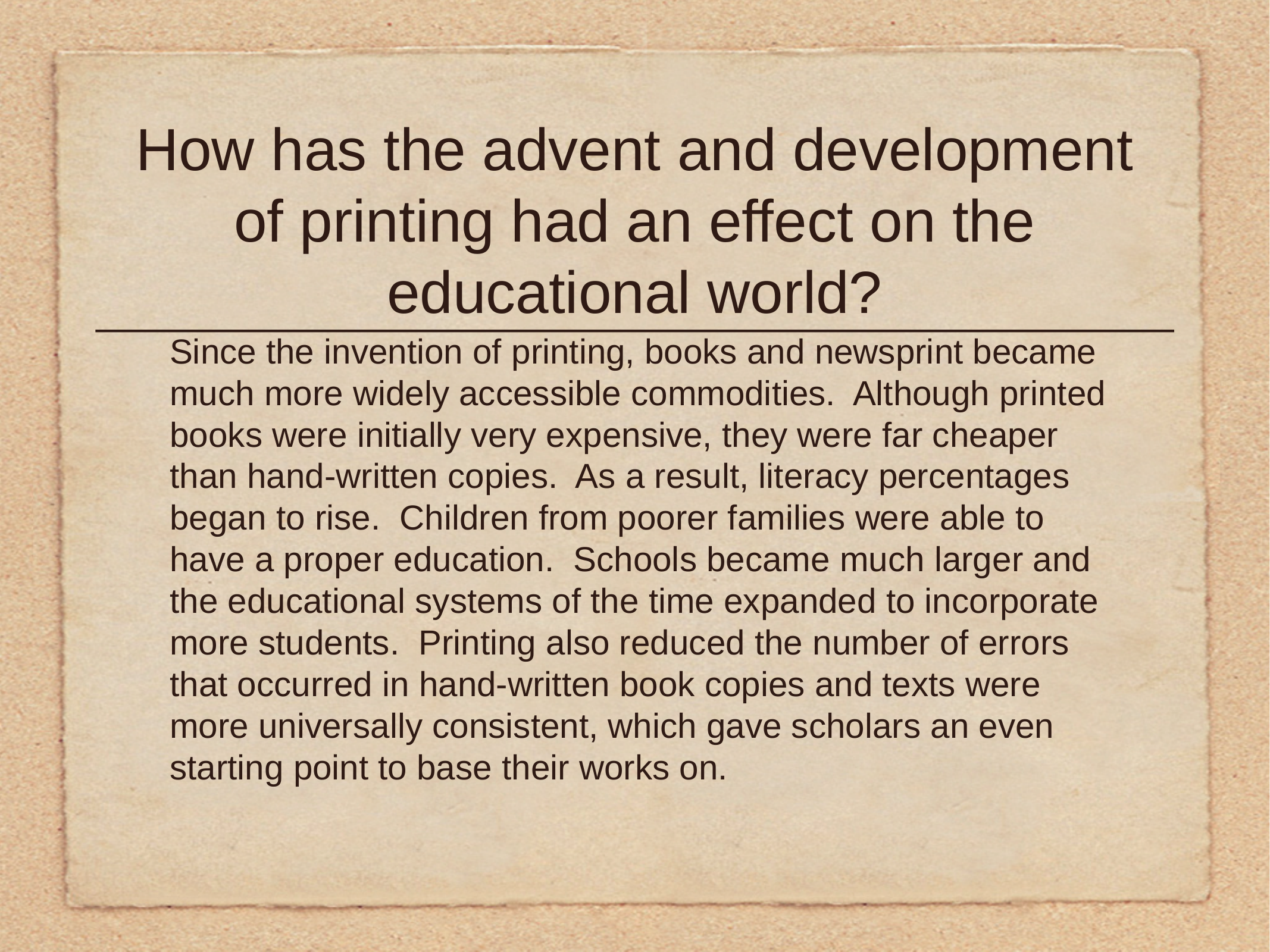

# How has the advent and development of printing had an effect on the educational world?

Since the invention of printing, books and newsprint became much more widely accessible commodities.  Although printed books were initially very expensive, they were far cheaper than hand-written copies.  As a result, literacy percentages began to rise.  Children from poorer families were able to have a proper education.  Schools became much larger and the educational systems of the time expanded to incorporate more students.  Printing also reduced the number of errors that occurred in hand-written book copies and texts were more universally consistent, which gave scholars an even starting point to base their works on.